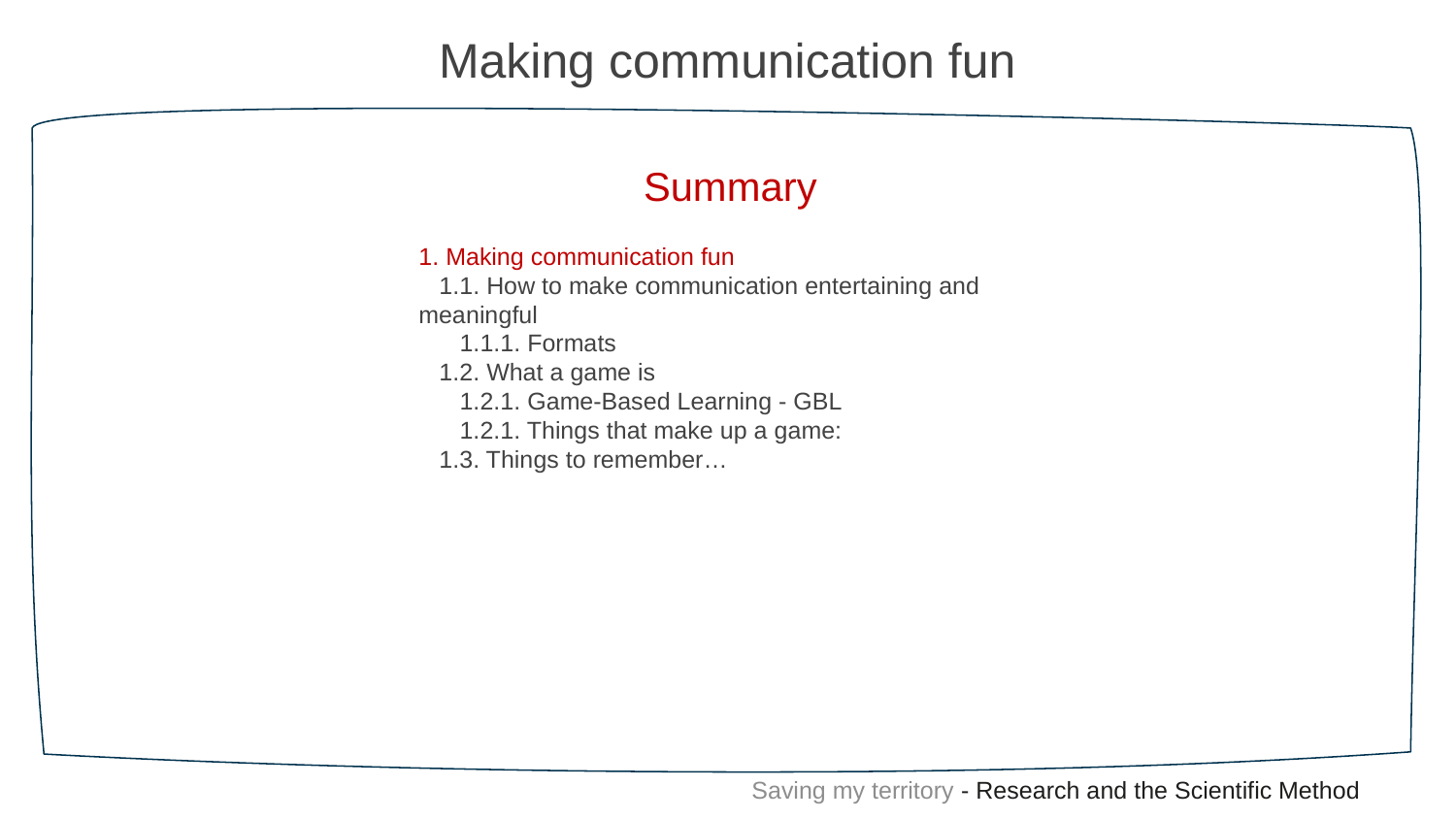

Making communication fun

Summary
1. Making communication fun
   1.1. How to make communication entertaining and meaningful
      1.1.1. Formats
   1.2. What a game is
      1.2.1. Game-Based Learning - GBL
      1.2.1. Things that make up a game:
   1.3. Things to remember…

Saving my territory - Research and the Scientific Method